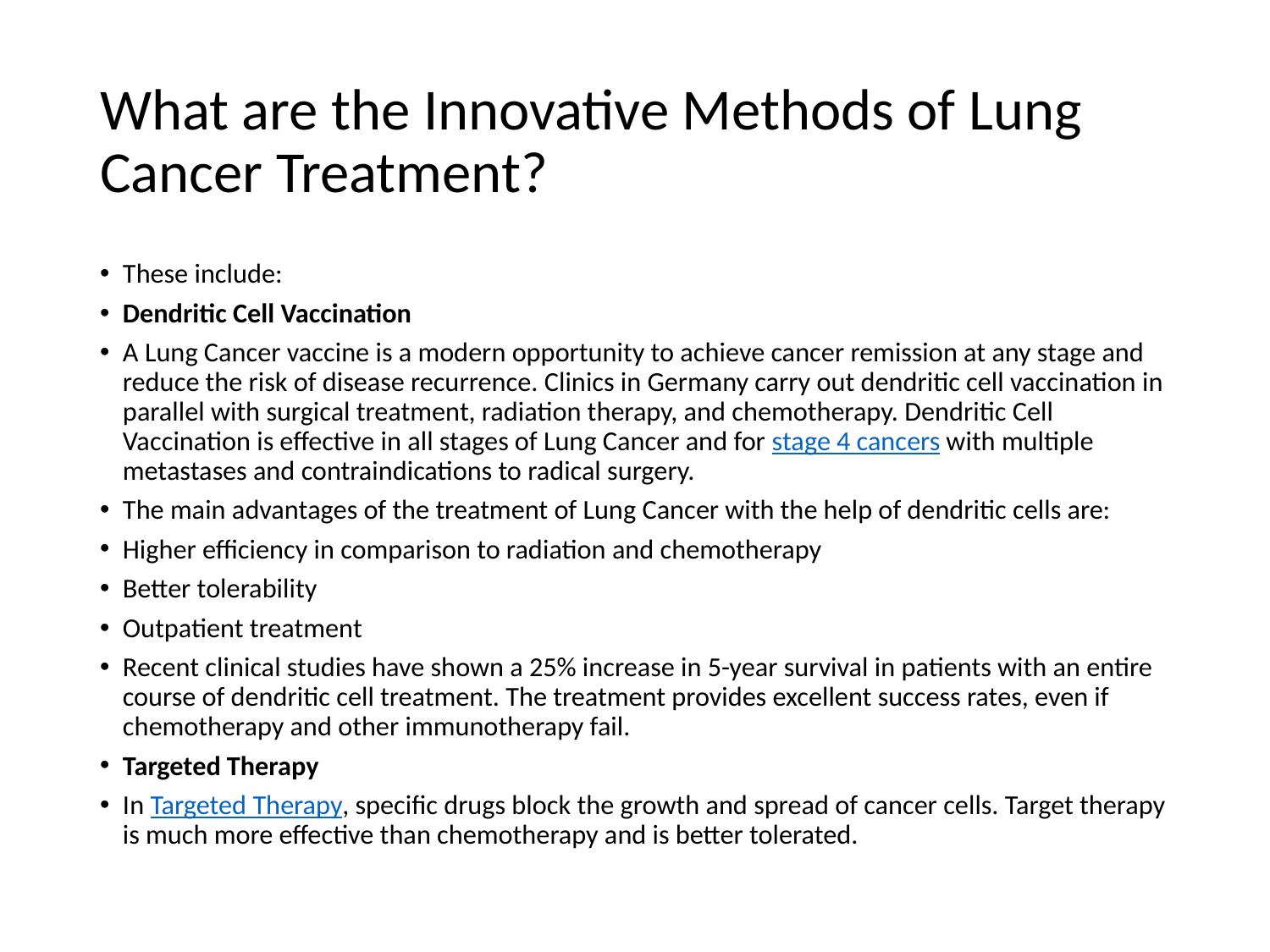

# What are the Innovative Methods of Lung Cancer Treatment?
These include:
Dendritic Cell Vaccination
A Lung Cancer vaccine is a modern opportunity to achieve cancer remission at any stage and reduce the risk of disease recurrence. Clinics in Germany carry out dendritic cell vaccination in parallel with surgical treatment, radiation therapy, and chemotherapy. Dendritic Cell Vaccination is effective in all stages of Lung Cancer and for stage 4 cancers with multiple metastases and contraindications to radical surgery.
The main advantages of the treatment of Lung Cancer with the help of dendritic cells are:
Higher efficiency in comparison to radiation and chemotherapy
Better tolerability
Outpatient treatment
Recent clinical studies have shown a 25% increase in 5-year survival in patients with an entire course of dendritic cell treatment. The treatment provides excellent success rates, even if chemotherapy and other immunotherapy fail.
Targeted Therapy
In Targeted Therapy, specific drugs block the growth and spread of cancer cells. Target therapy is much more effective than chemotherapy and is better tolerated.